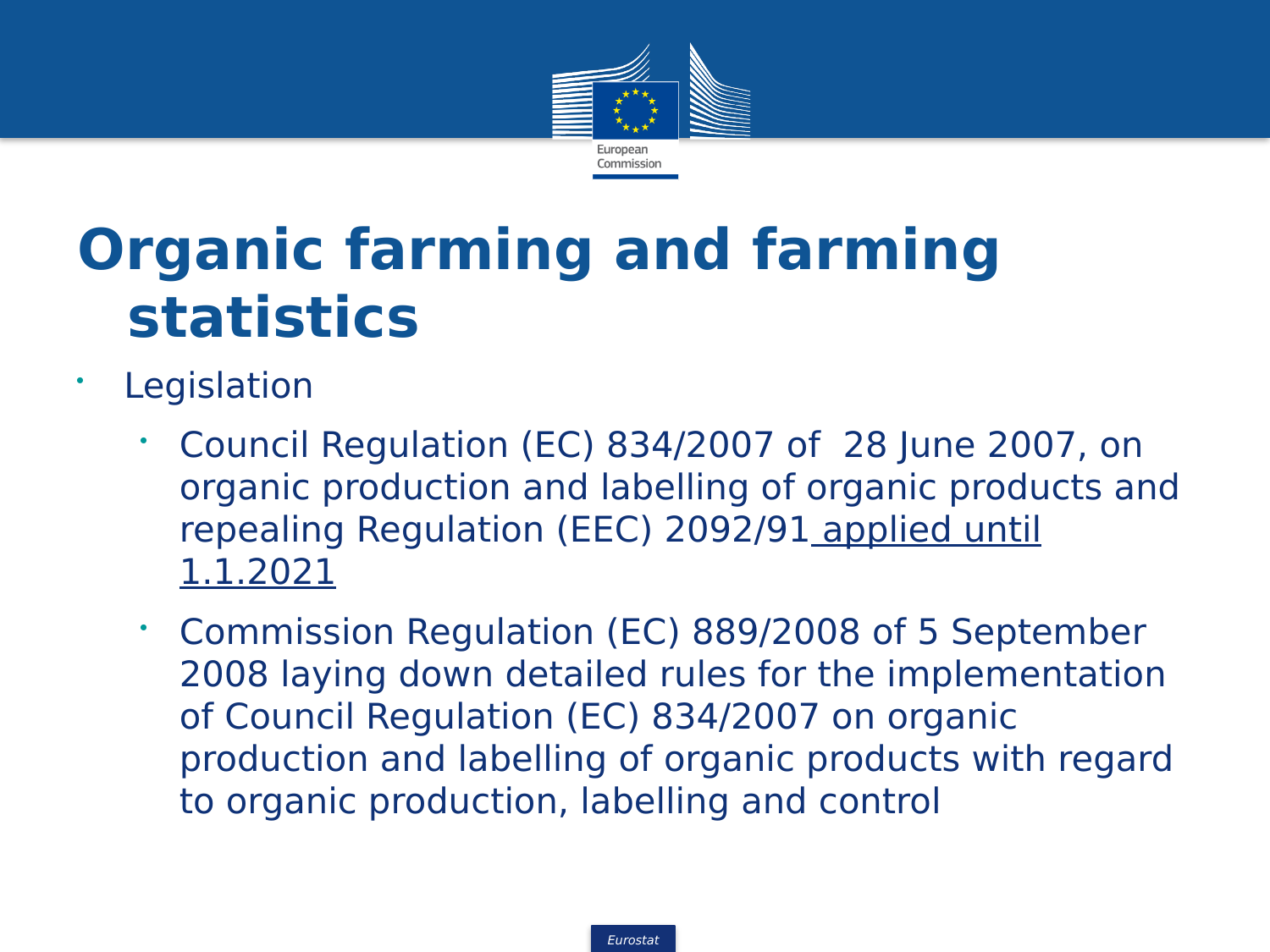

# Organic farming and farming statistics
Legislation
Council Regulation (EC) 834/2007 of  28 June 2007, on organic production and labelling of organic products and repealing Regulation (EEC) 2092/91 applied until 1.1.2021
Commission Regulation (EC) 889/2008 of 5 September 2008 laying down detailed rules for the implementation of Council Regulation (EC) 834/2007 on organic production and labelling of organic products with regard to organic production, labelling and control